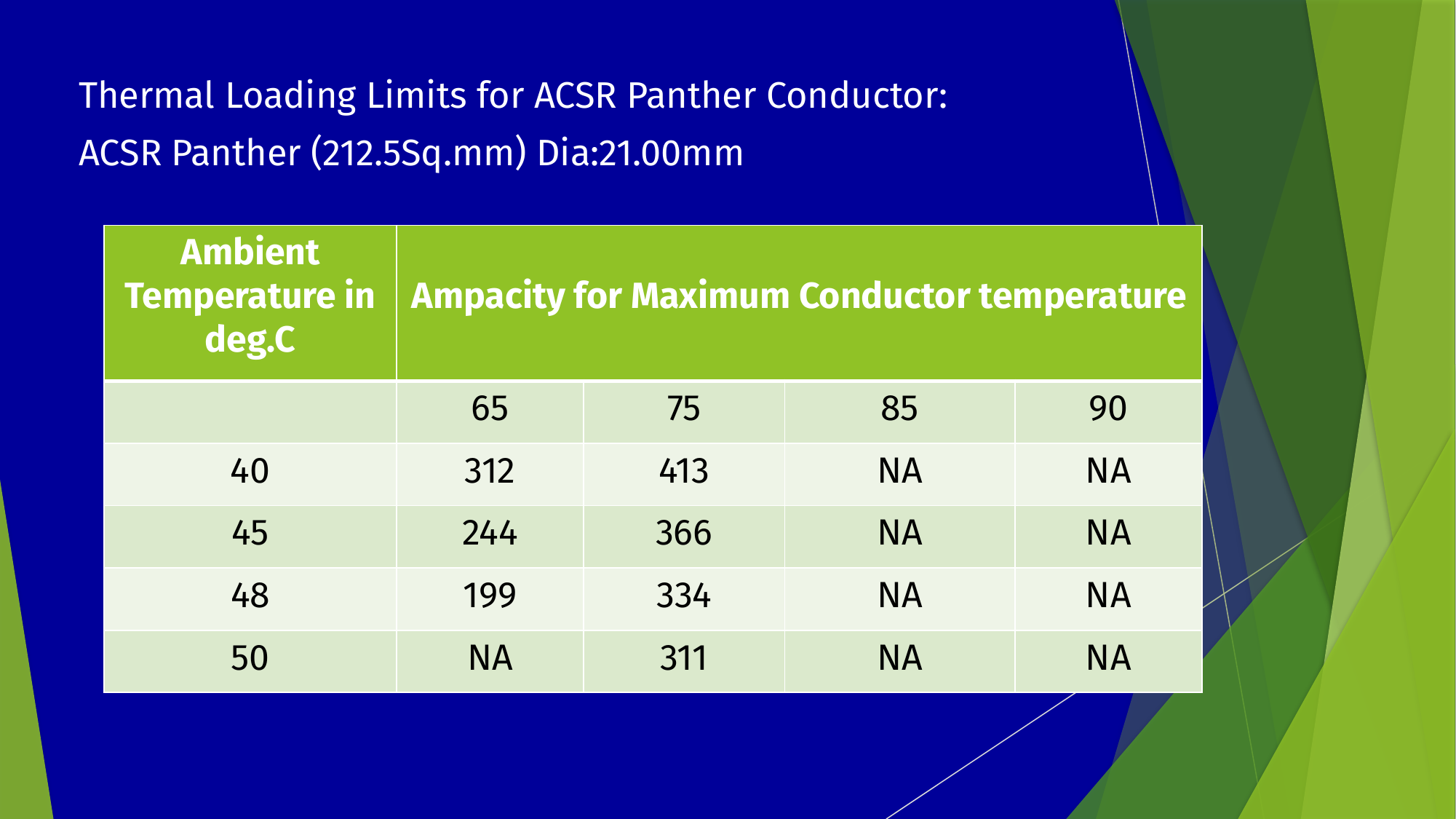

Thermal Loading Limits for ACSR Panther Conductor:
ACSR Panther (212.5Sq.mm) Dia:21.00mm
| Ambient Temperature in deg.C | Ampacity for Maximum Conductor temperature |  |  |  |
| --- | --- | --- | --- | --- |
|  | 65 | 75 | 85 | 90 |
| 40 | 312 | 413 | NA | NA |
| 45 | 244 | 366 | NA | NA |
| 48 | 199 | 334 | NA | NA |
| 50 | NA | 311 | NA | NA |